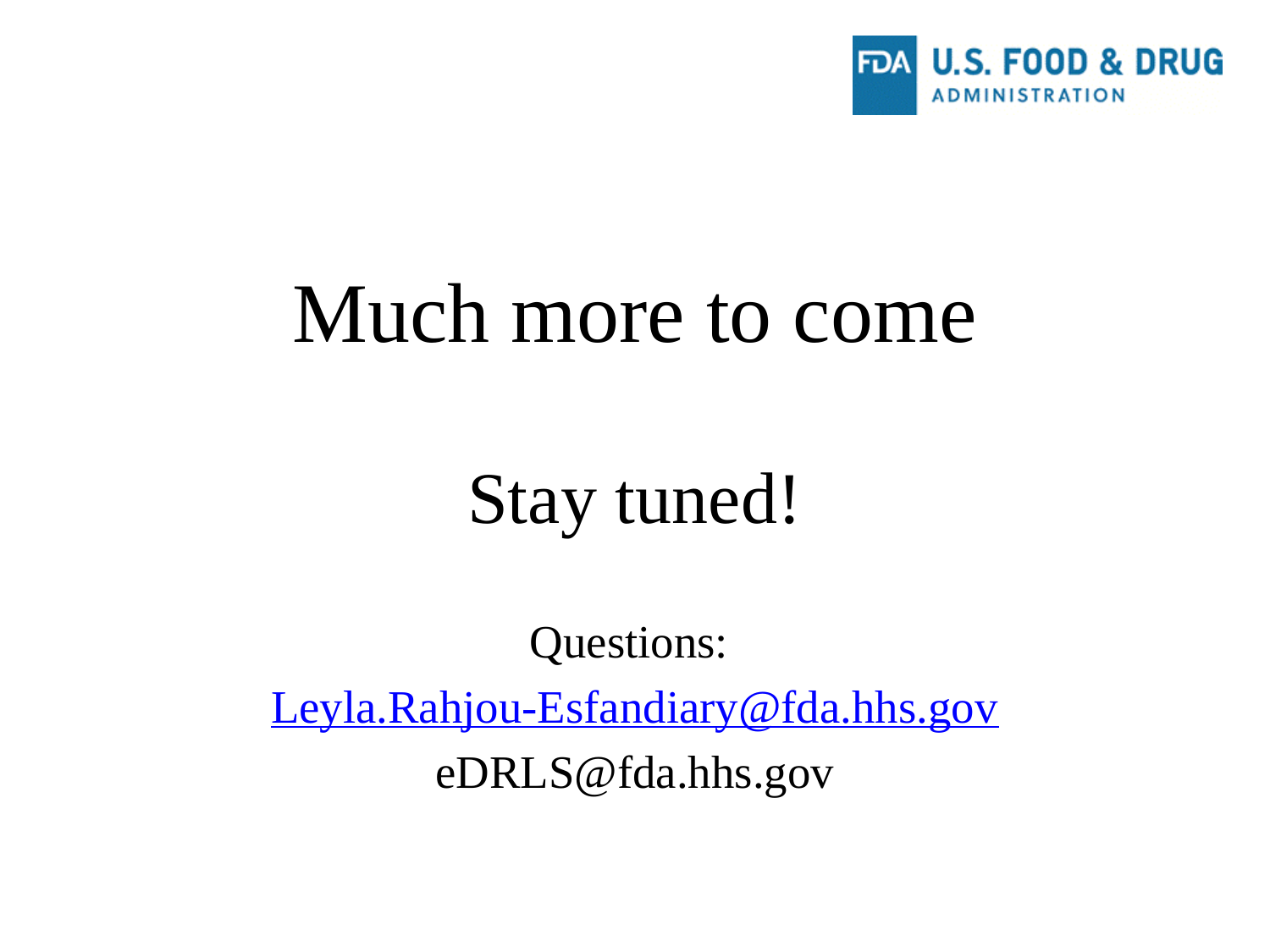

# Much more to come
Stay tuned!

Questions:
Leyla.Rahjou-Esfandiary@fda.hhs.gov
eDRLS@fda.hhs.gov